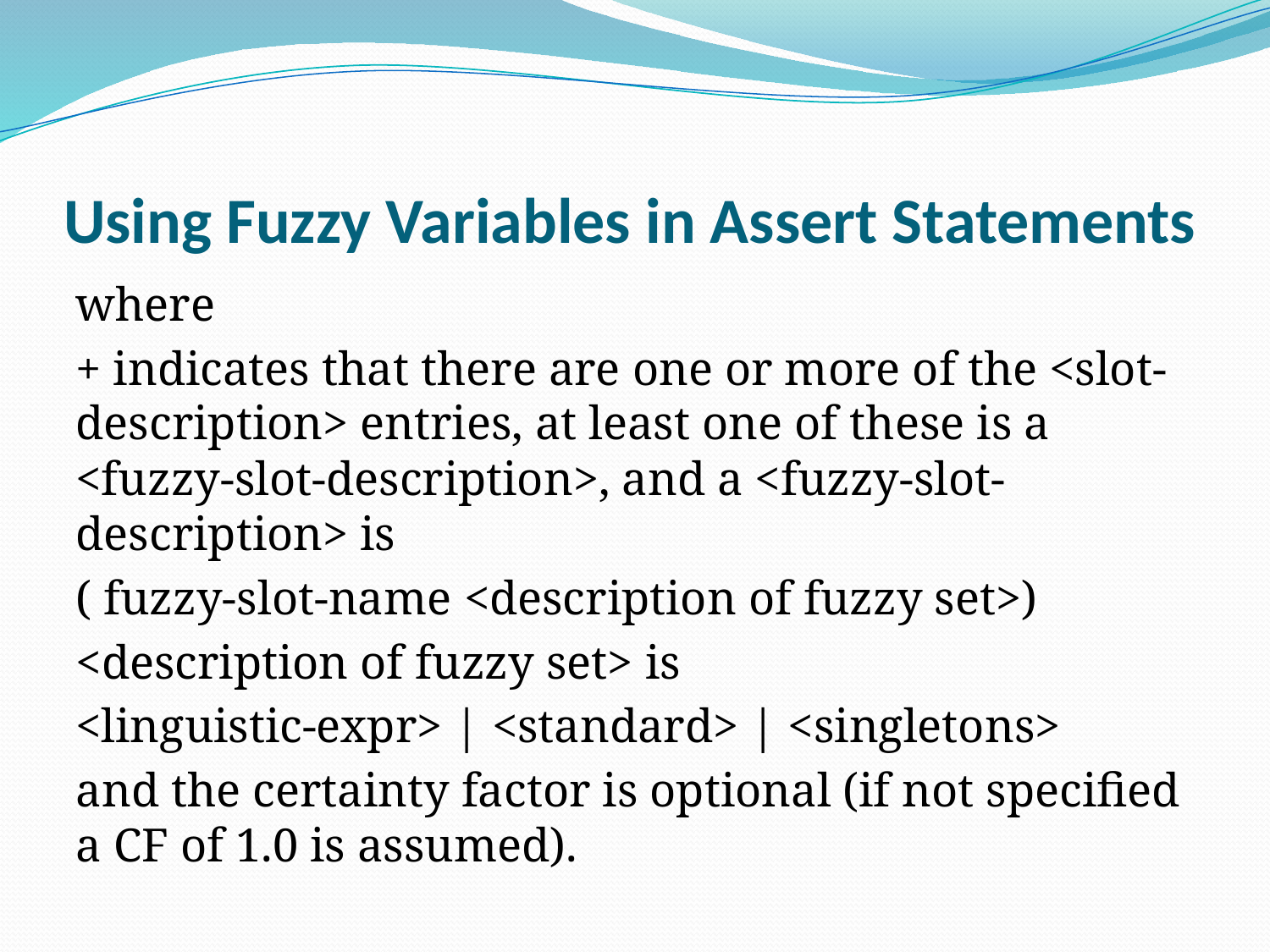

# Using Fuzzy Variables in Assert Statements
where
+ indicates that there are one or more of the <slot-description> entries, at least one of these is a <fuzzy-slot-description>, and a <fuzzy-slot-description> is
( fuzzy-slot-name <description of fuzzy set>)
<description of fuzzy set> is
<linguistic-expr> | <standard> | <singletons>
and the certainty factor is optional (if not specified a CF of 1.0 is assumed).